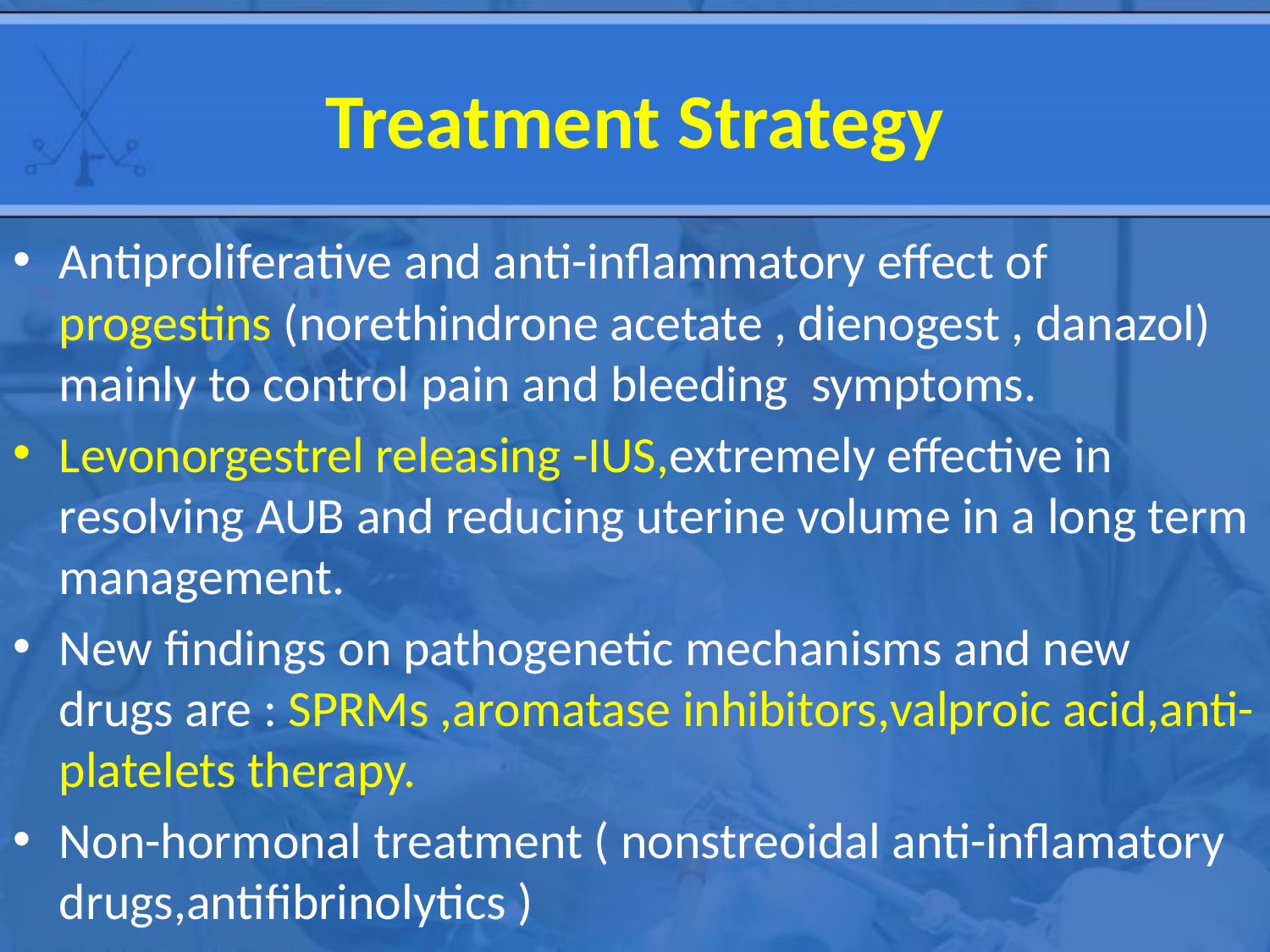

# Treatment Strategy
Antiproliferative and anti-inflammatory effect of progestins (norethindrone acetate , dienogest , danazol) mainly to control pain and bleeding  symptoms.
Levonorgestrel releasing -IUS,extremely effective in resolving AUB and reducing uterine volume in a long term management.
New findings on pathogenetic mechanisms and new drugs are : SPRMs ,aromatase inhibitors,valproic acid,anti-platelets therapy.
Non-hormonal treatment ( nonstreoidal anti-inflamatory drugs,antifibrinolytics )